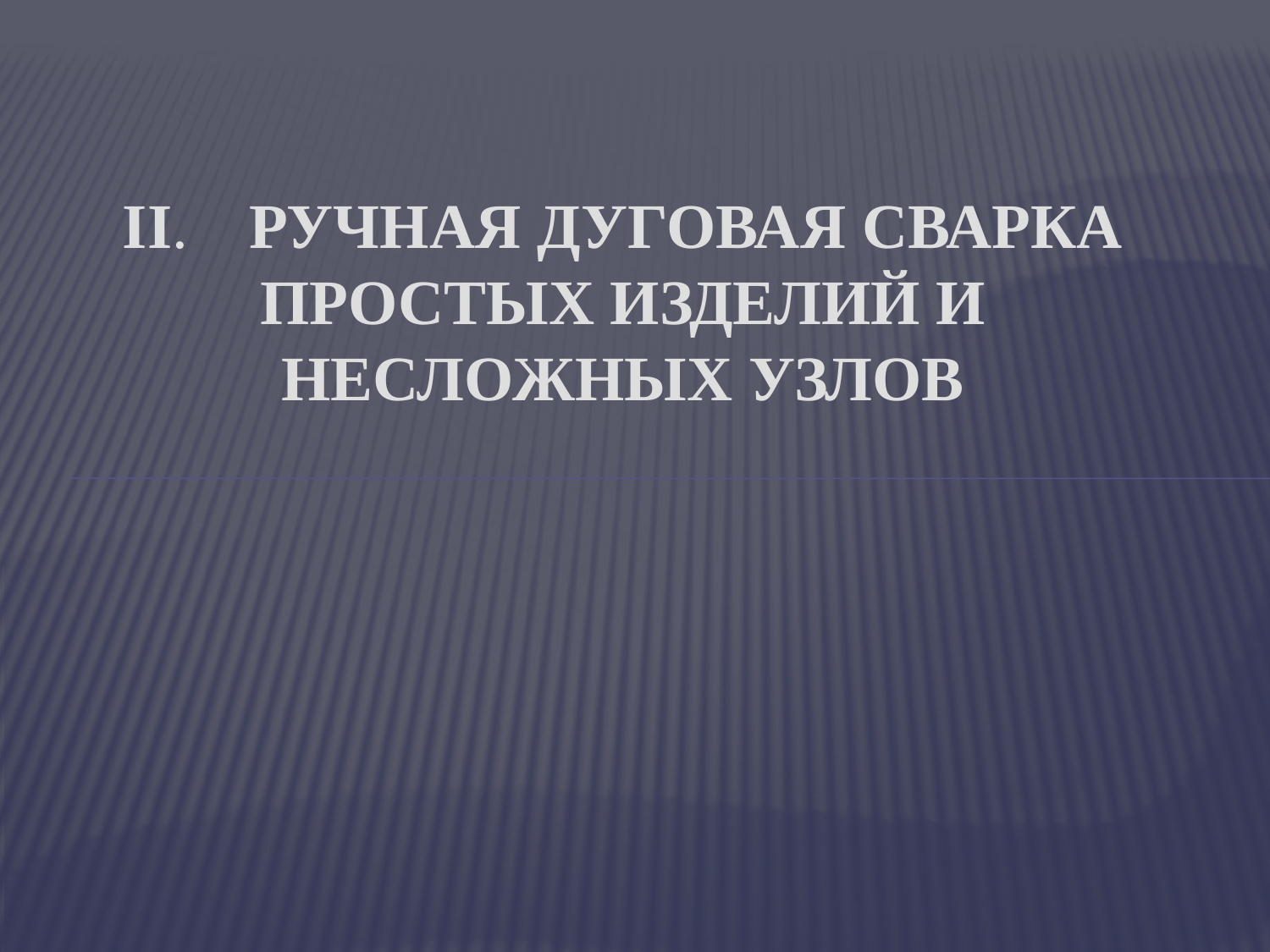

# II.	Ручная дуговая сварка простых изделий и несложных узлов